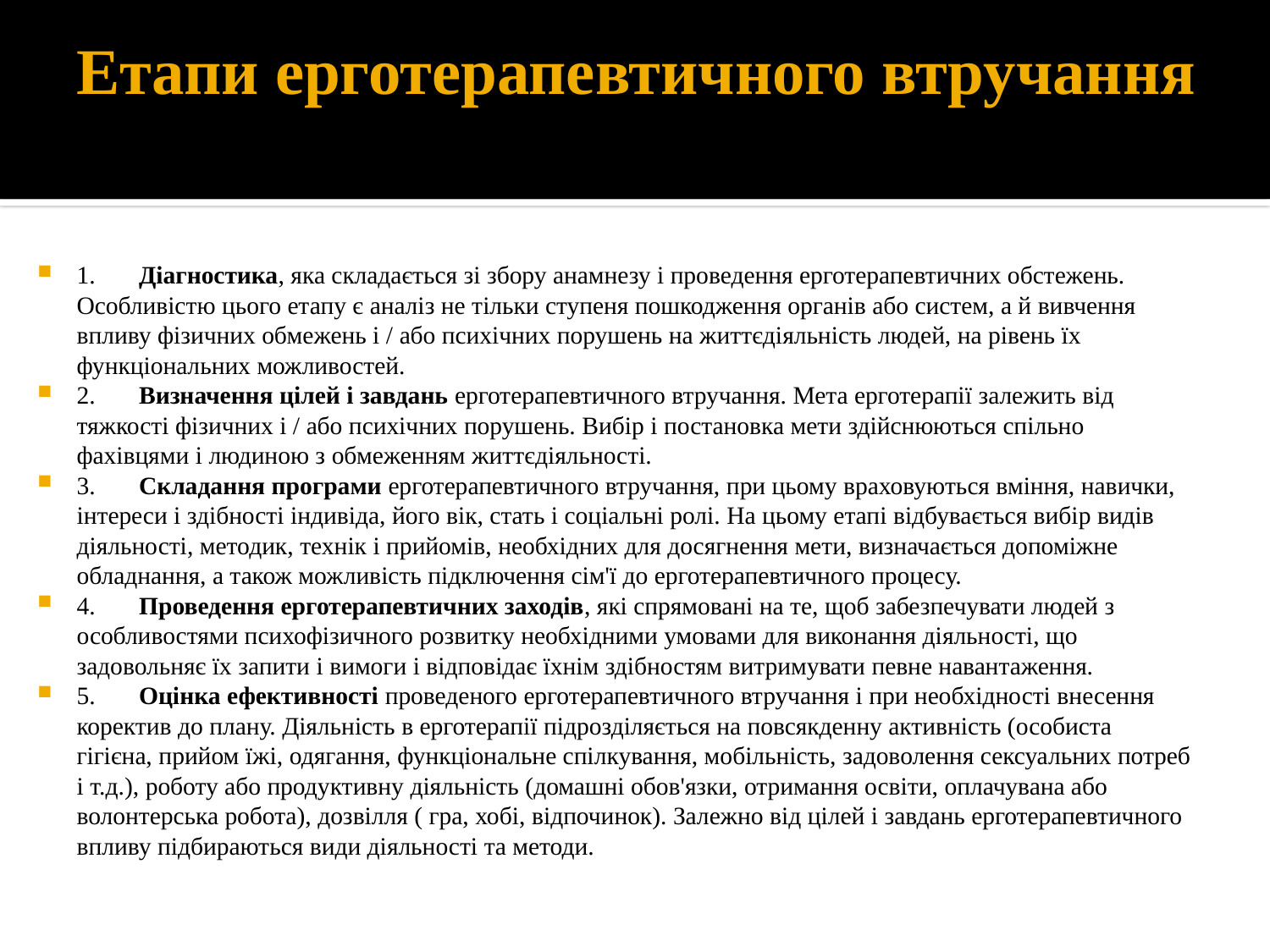

# Етапи ерготерапевтичного втручання
1.	Діагностика, яка складається зі збору анамнезу і проведення ерготерапевтичних обстежень. Особливістю цього етапу є аналіз не тільки ступеня пошкодження органів або систем, а й вивчення впливу фізичних обмежень і / або психічних порушень на життєдіяльність людей, на рівень їх функціональних можливостей.
2.	Визначення цілей і завдань ерготерапевтичного втручання. Мета ерготерапії залежить від тяжкості фізичних і / або психічних порушень. Вибір і постановка мети здійснюються спільно фахівцями і людиною з обмеженням життєдіяльності.
3.	Складання програми ерготерапевтичного втручання, при цьому враховуються вміння, навички, інтереси і здібності індивіда, його вік, стать і соціальні ролі. На цьому етапі відбувається вибір видів діяльності, методик, технік і прийомів, необхідних для досягнення мети, визначається допоміжне обладнання, а також можливість підключення сім'ї до ерготерапевтичного процесу.
4.	Проведення ерготерапевтичних заходів, які спрямовані на те, щоб забезпечувати людей з особливостями психофізичного розвитку необхідними умовами для виконання діяльності, що задовольняє їх запити і вимоги і відповідає їхнім здібностям витримувати певне навантаження.
5.	Оцінка ефективності проведеного ерготерапевтичного втручання і при необхідності внесення коректив до плану. Діяльність в ерготерапії підрозділяється на повсякденну активність (особиста гігієна, прийом їжі, одягання, функціональне спілкування, мобільність, задоволення сексуальних потреб і т.д.), роботу або продуктивну діяльність (домашні обов'язки, отримання освіти, оплачувана або волонтерська робота), дозвілля ( гра, хобі, відпочинок). Залежно від цілей і завдань ерготерапевтичного впливу підбираються види діяльності та методи.